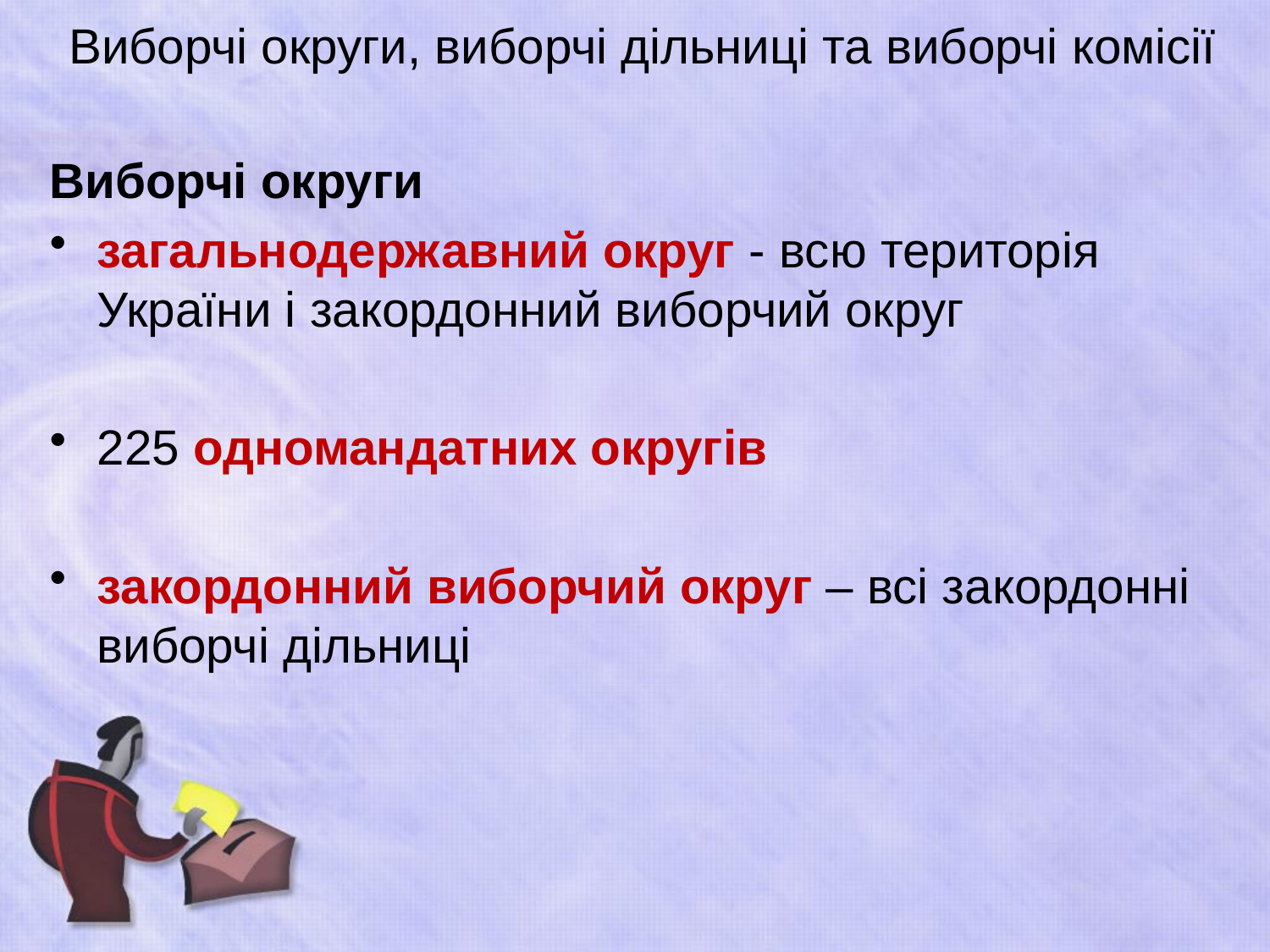

# Виборчі округи, виборчі дільниці та виборчі комісії
Виборчі округи
загальнодержавний округ - всю територія України і закордонний виборчий округ

225 одномандатних округів

закордонний виборчий округ – всі закордонні виборчі дільниці